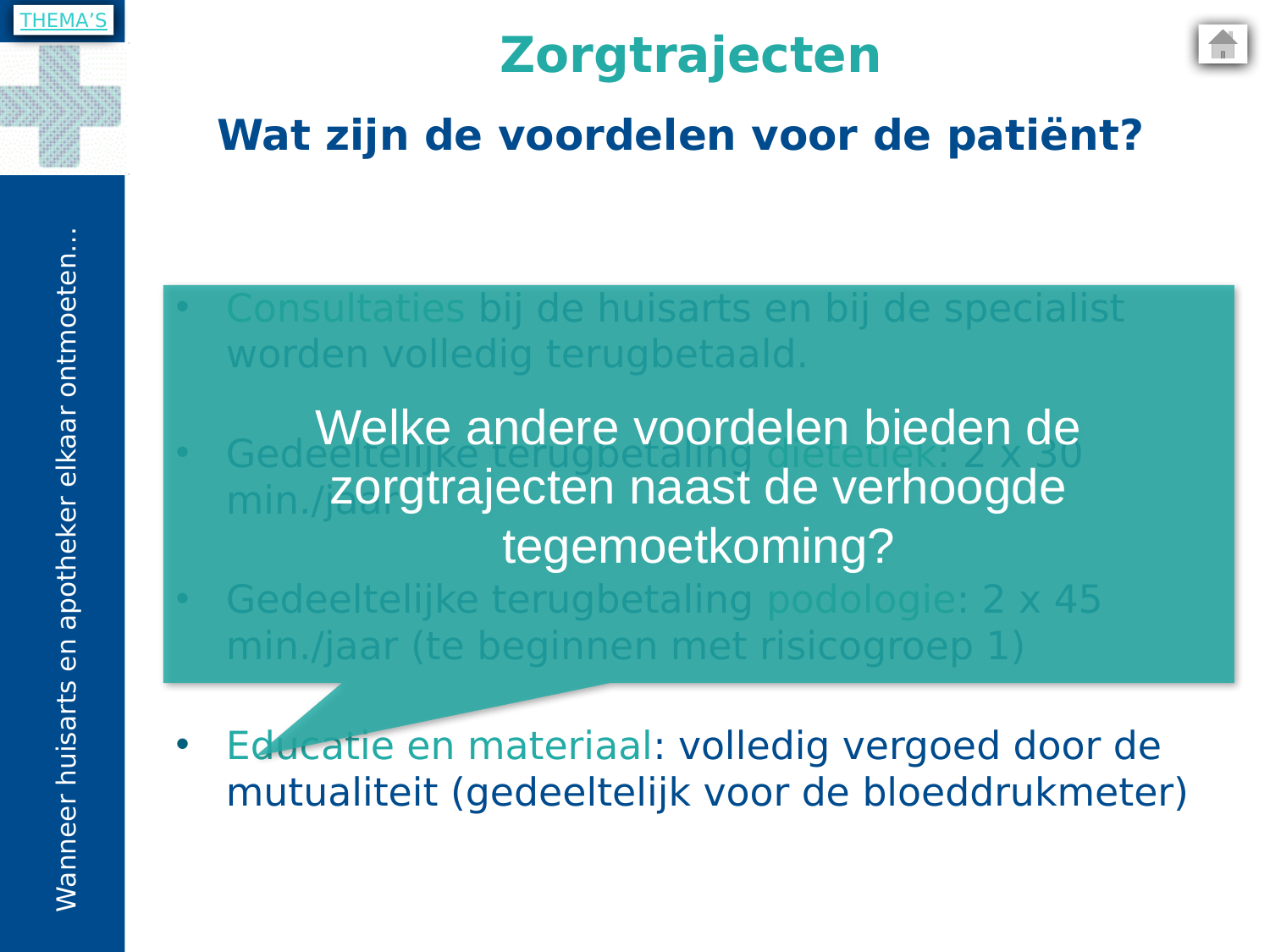

THEMA’S
Zorgtrajecten

Wat zijn de voordelen voor de patiënt?
Consultaties bij de huisarts en bij de specialist worden volledig terugbetaald.
Gedeeltelijke terugbetaling diëtetiek: 2 x 30 min./jaar
Gedeeltelijke terugbetaling podologie: 2 x 45 min./jaar (te beginnen met risicogroep 1)
Educatie en materiaal: volledig vergoed door de mutualiteit (gedeeltelijk voor de bloeddrukmeter)

Welke andere voordelen bieden de zorgtrajecten naast de verhoogde tegemoetkoming?